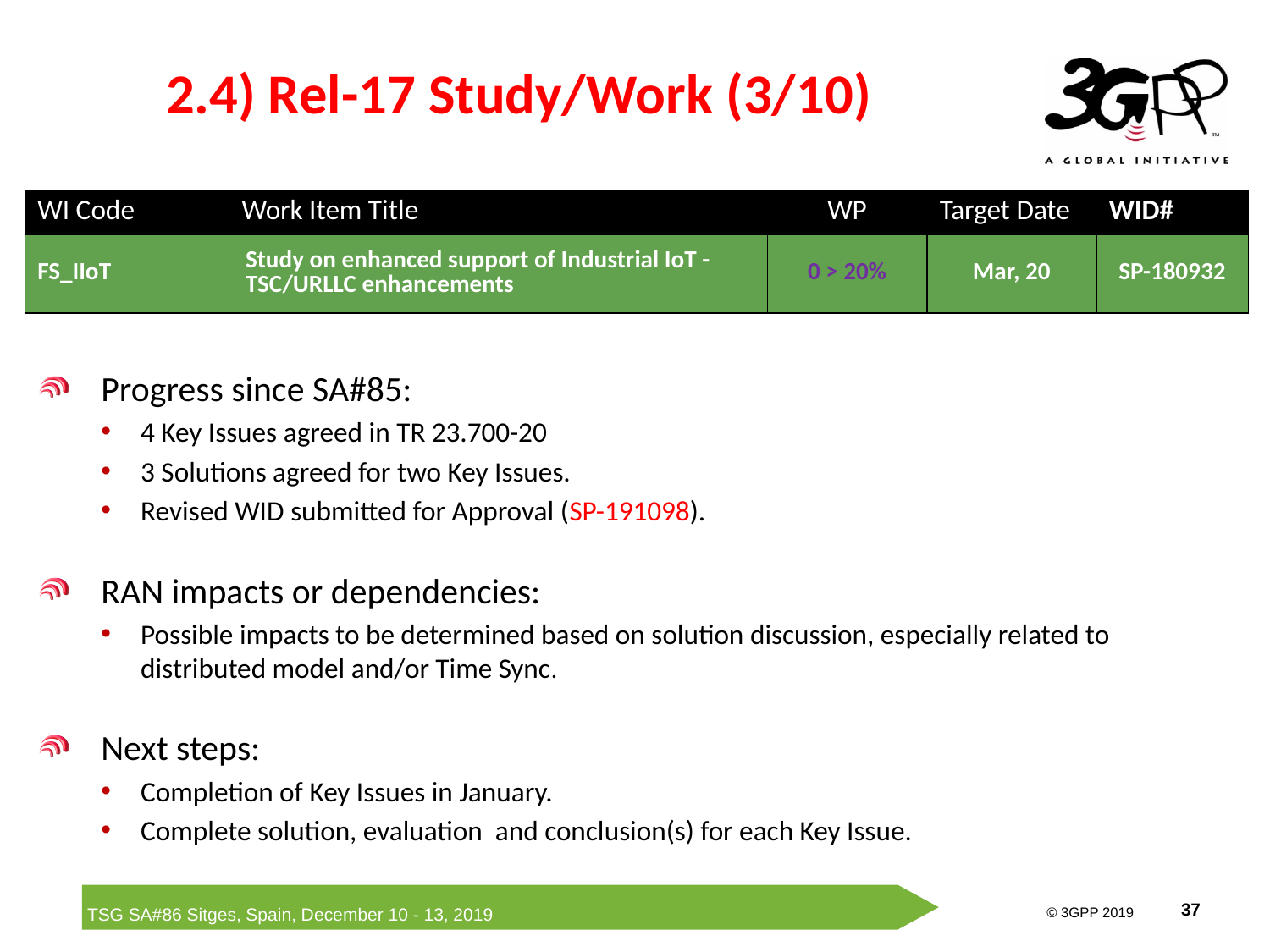

# 2.4) Rel-17 Study/Work (3/10)
| WI Code | Work Item Title | WP | Target Date | WID# |
| --- | --- | --- | --- | --- |
| FS\_IIoT | Study on enhanced support of Industrial IoT - TSC/URLLC enhancements | 0 > 20% | Mar, 20 | SP-180932 |
Progress since SA#85:
4 Key Issues agreed in TR 23.700-20
3 Solutions agreed for two Key Issues.
Revised WID submitted for Approval (SP-191098).

RAN impacts or dependencies:
Possible impacts to be determined based on solution discussion, especially related to distributed model and/or Time Sync.

Next steps:
Completion of Key Issues in January.
Complete solution, evaluation  and conclusion(s) for each Key Issue.